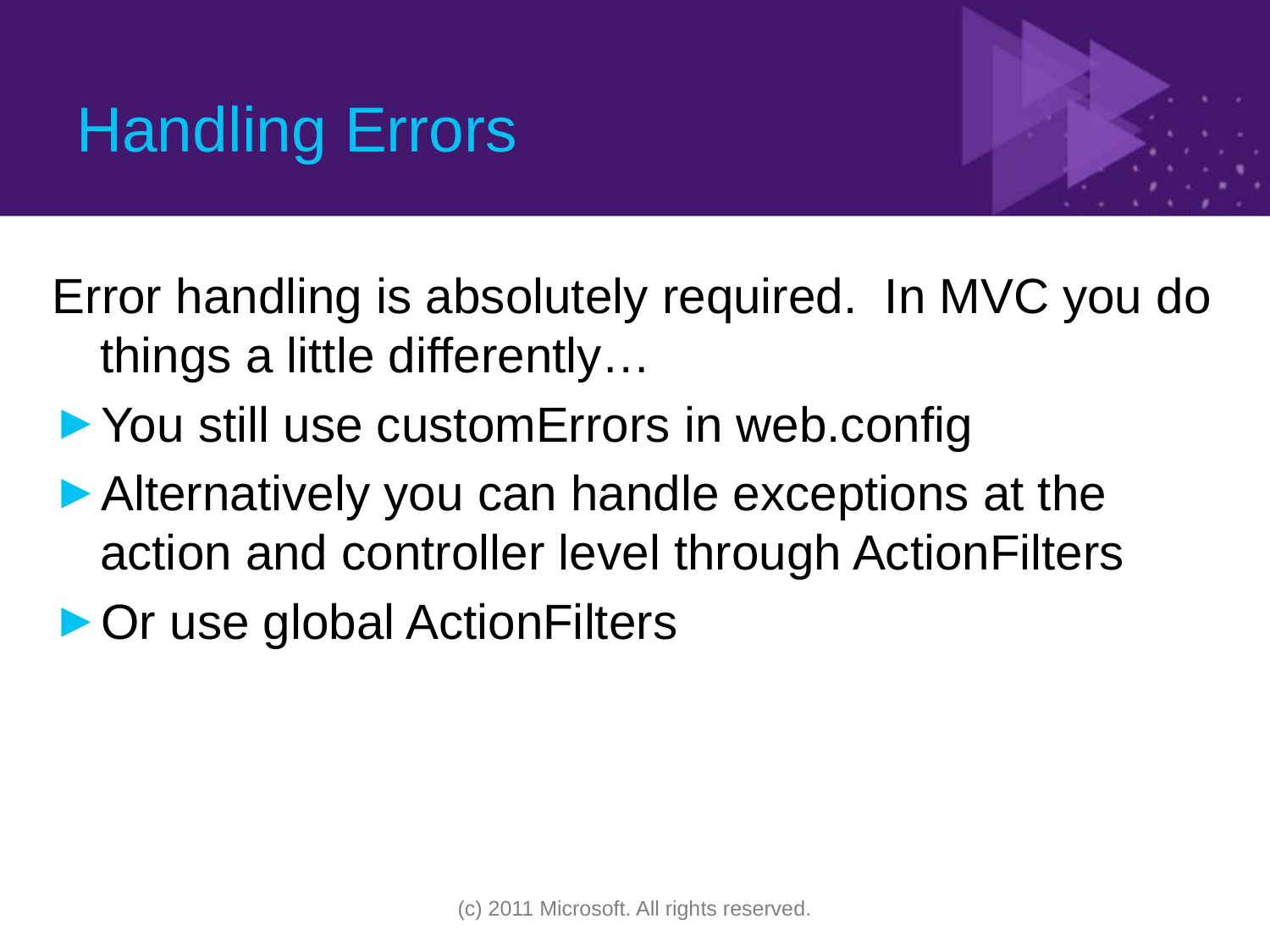

# Handling Errors
Error handling is absolutely required.  In MVC you do things a little differently…
You still use customErrors in web.config
Alternatively you can handle exceptions at the action and controller level through ActionFilters
Or use global ActionFilters
(c) 2011 Microsoft. All rights reserved.